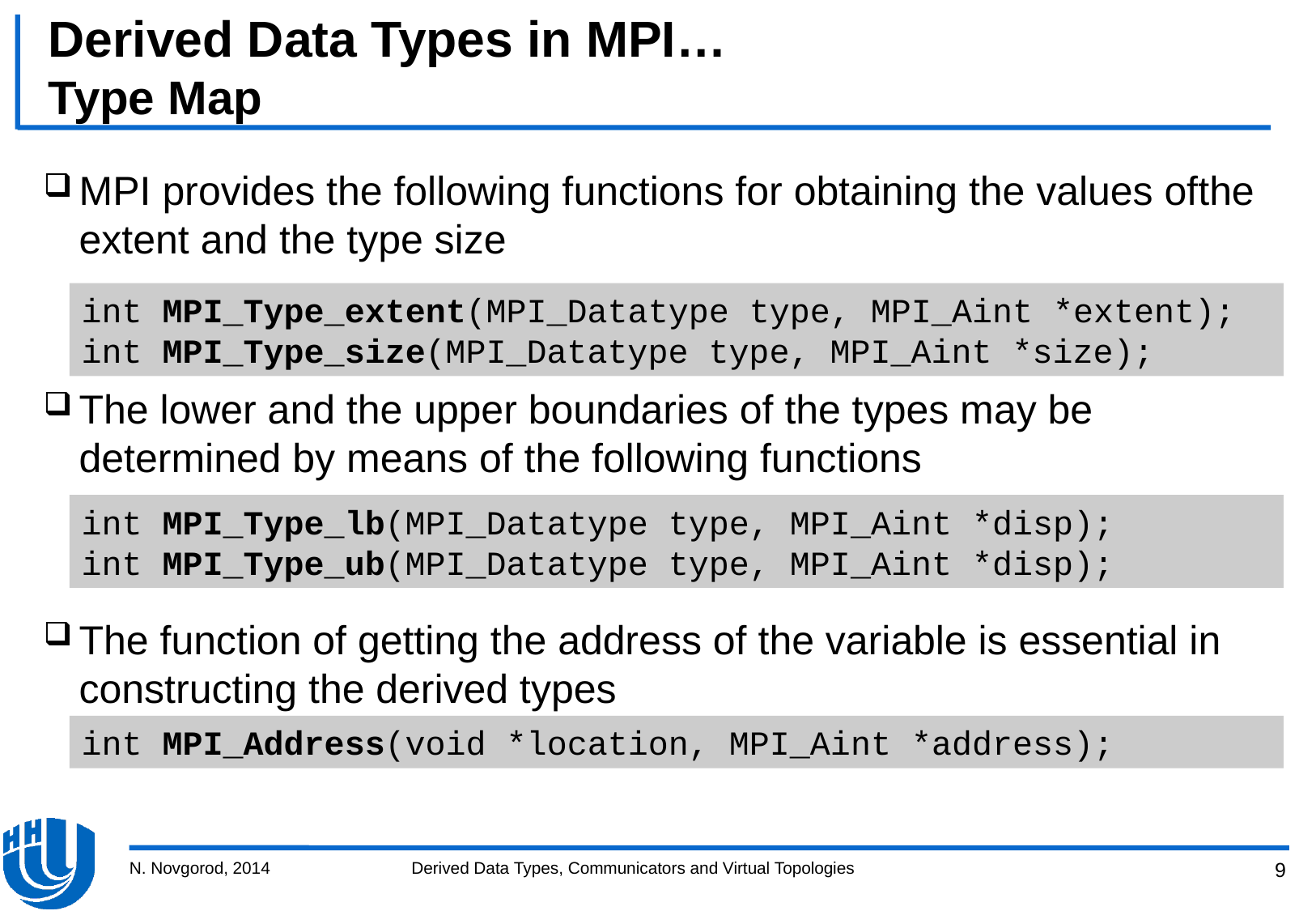

# Derived Data Types in MPI… Type Map
MPI provides the following functions for obtaining the values ofthe extent and the type size

The lower and the upper boundaries of the types may be determined by means of the following functions

The function of getting the address of the variable is essential in constructing the derived types
int MPI_Type_extent(MPI_Datatype type, MPI_Aint *extent);
int MPI_Type_size(MPI_Datatype type, MPI_Aint *size);
int MPI_Type_lb(MPI_Datatype type, MPI_Aint *disp);
int MPI_Type_ub(MPI_Datatype type, MPI_Aint *disp);
int MPI_Address(void *location, MPI_Aint *address);
N. Novgorod, 2014
Derived Data Types, Communicators and Virtual Topologies
9